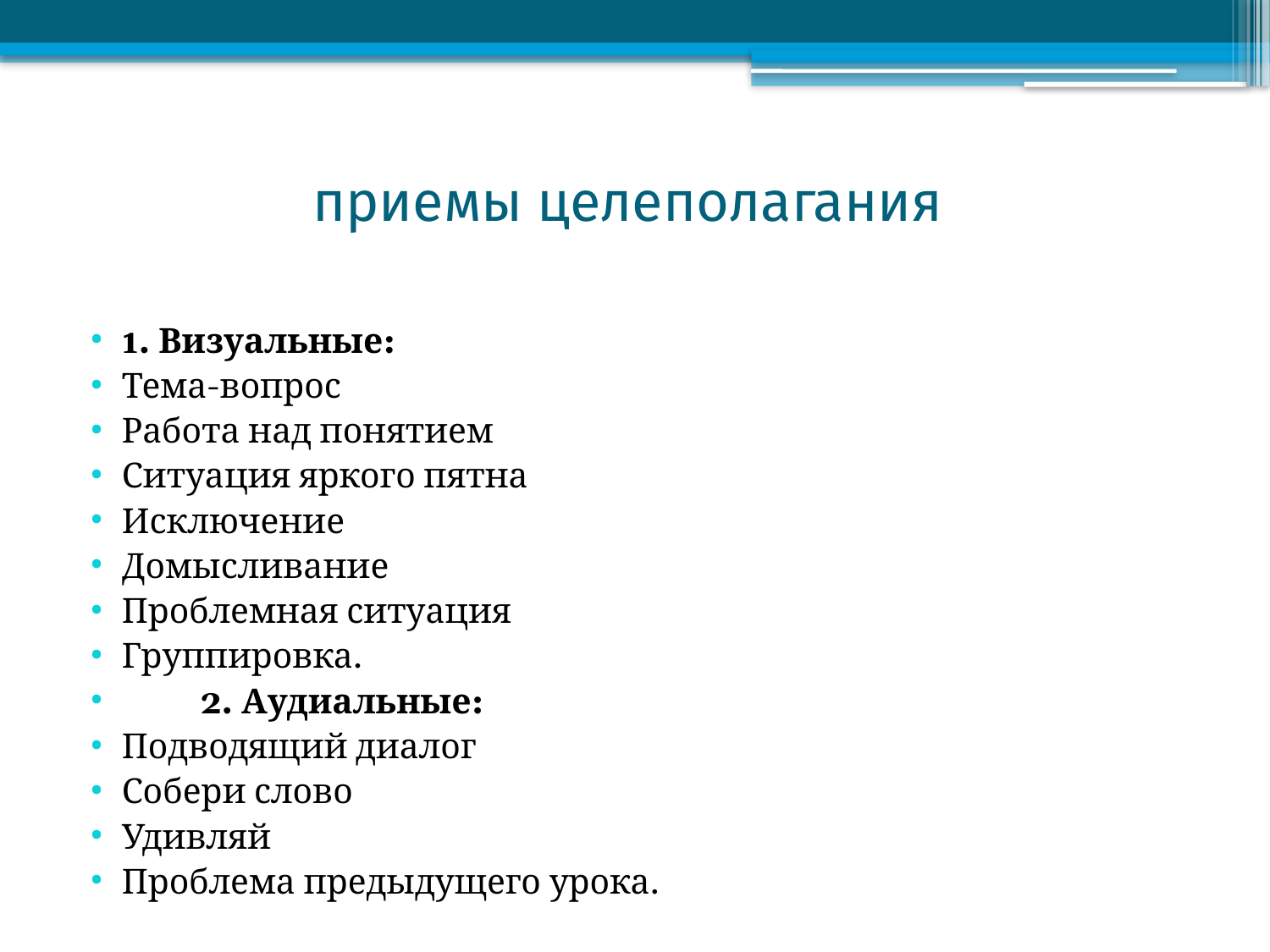

# приемы целеполагания
1. Визуальные:
Тема-вопрос
Работа над понятием
Ситуация яркого пятна
Исключение
Домысливание
Проблемная ситуация
Группировка.
         2. Аудиальные:
Подводящий диалог
Собери слово
Удивляй
Проблема предыдущего урока.